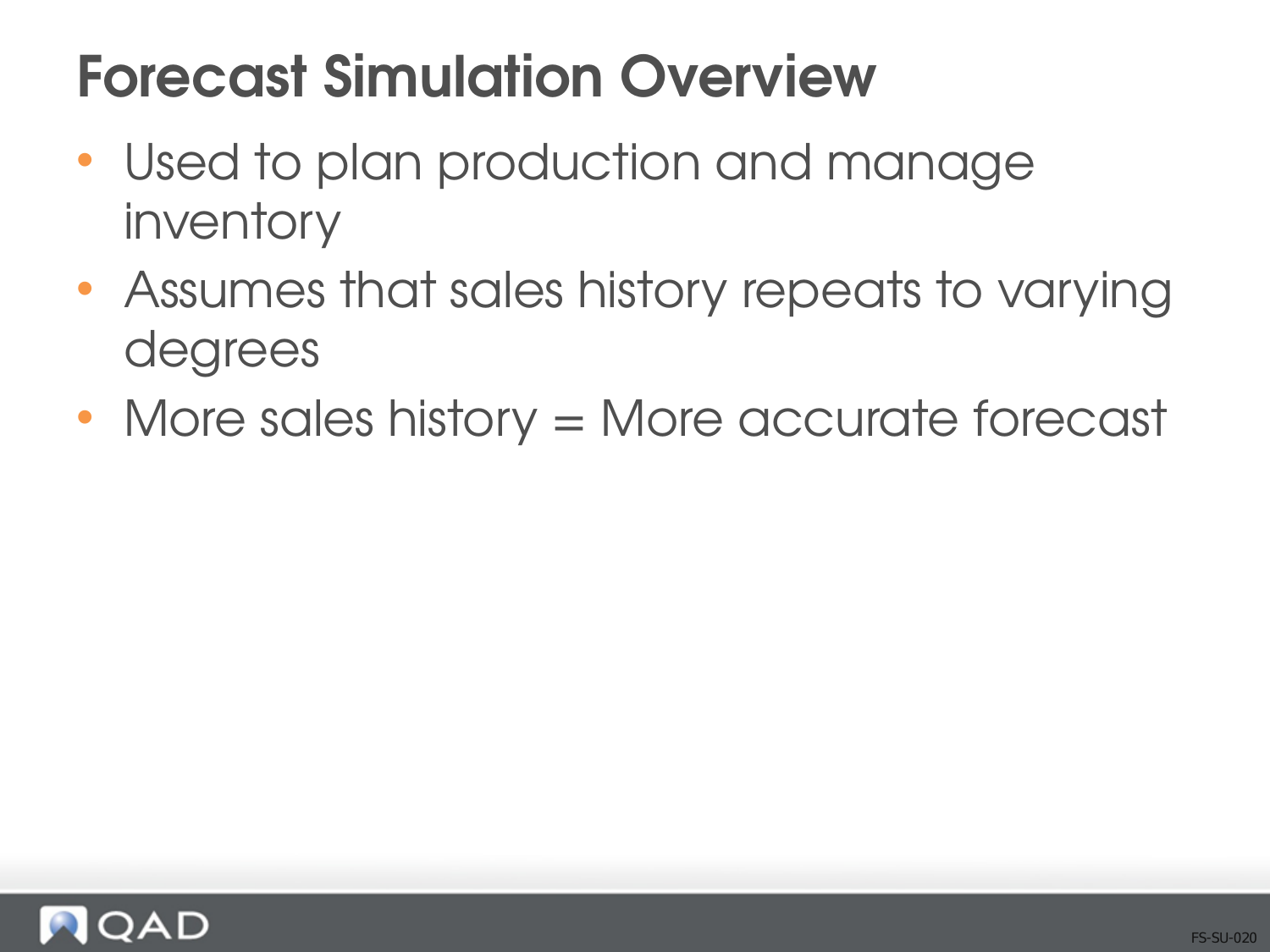

# Forecast Simulation Overview
Used to plan production and manage inventory
Assumes that sales history repeats to varying degrees
More sales history = More accurate forecast
FS-SU-020